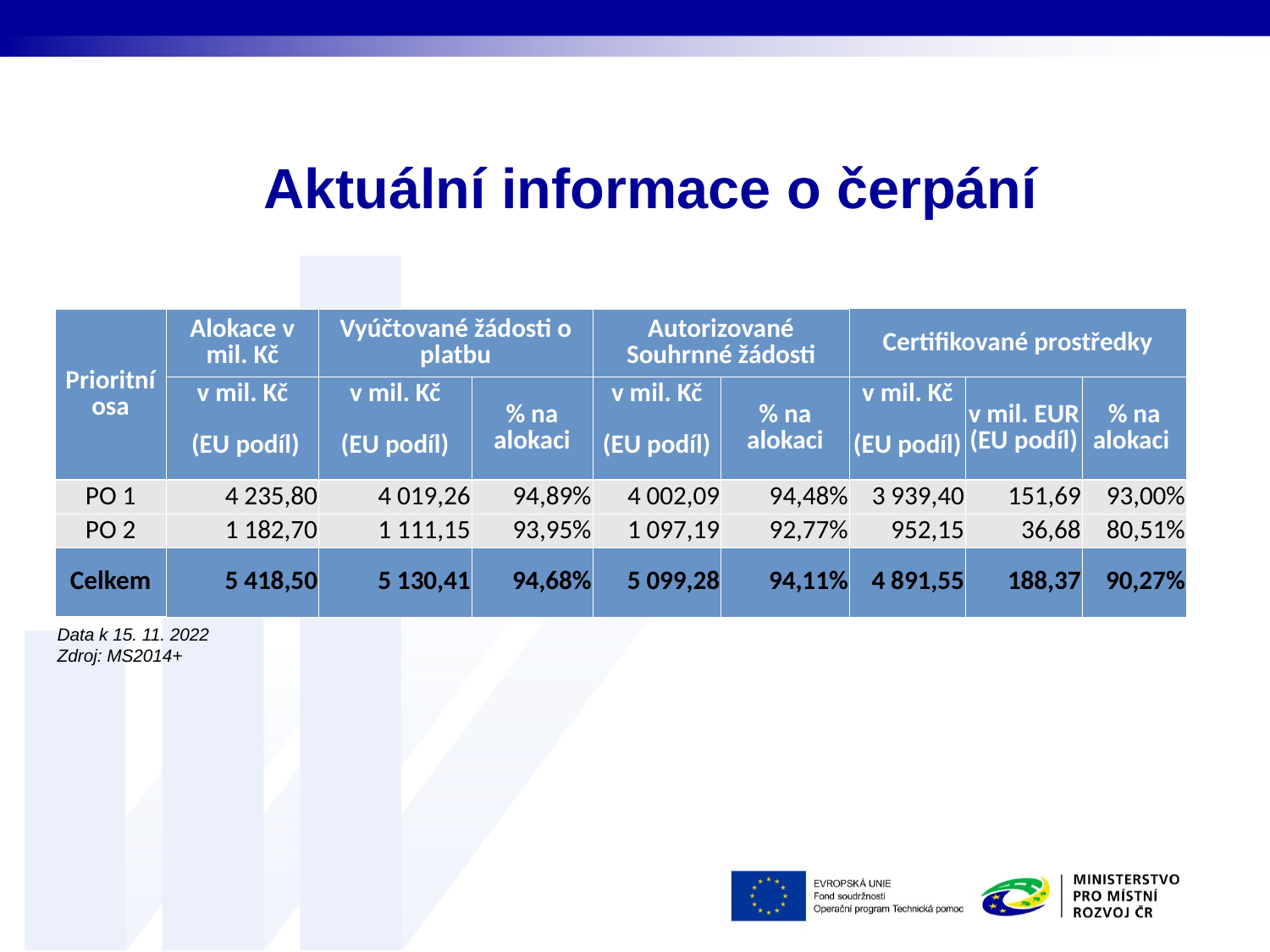

# Aktuální informace o čerpání
| Prioritní osa | Alokace v mil. Kč | Vyúčtované žádosti o platbu |  | Autorizované Souhrnné žádosti |  | Certifikované prostředky |  |  |
| --- | --- | --- | --- | --- | --- | --- | --- | --- |
|  | v mil. Kč | v mil. Kč | % na alokaci | v mil. Kč | % na alokaci | v mil. Kč | v mil. EUR (EU podíl) | % na alokaci |
|  | (EU podíl) | (EU podíl) |  | (EU podíl) |  | (EU podíl) |  |  |
| PO 1 | 4 235,80 | 4 019,26 | 94,89% | 4 002,09 | 94,48% | 3 939,40 | 151,69 | 93,00% |
| PO 2 | 1 182,70 | 1 111,15 | 93,95% | 1 097,19 | 92,77% | 952,15 | 36,68 | 80,51% |
| Celkem | 5 418,50 | 5 130,41 | 94,68% | 5 099,28 | 94,11% | 4 891,55 | 188,37 | 90,27% |
Data k 15. 11. 2022
Zdroj: MS2014+